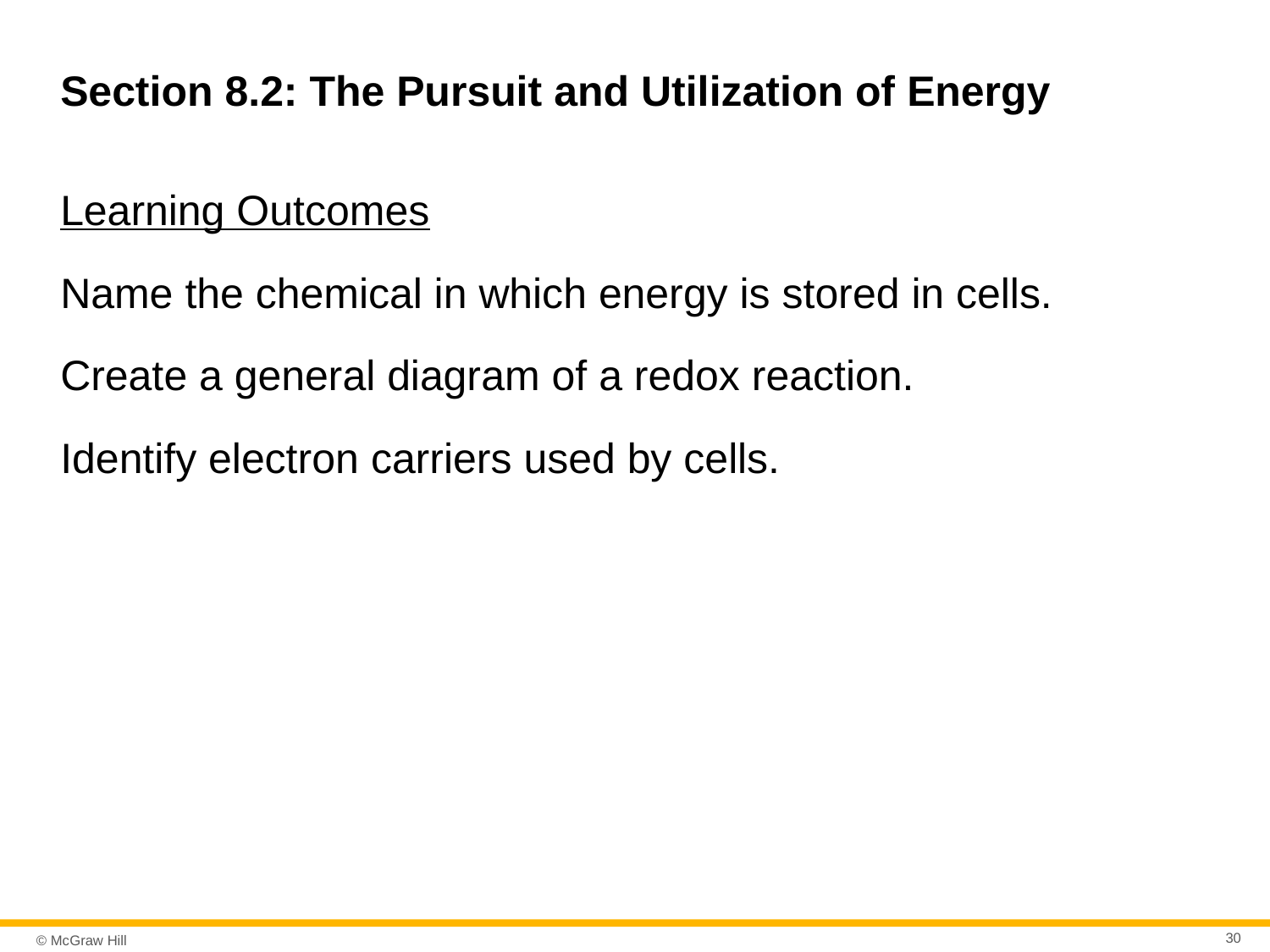

# Section 8.2: The Pursuit and Utilization of Energy
Learning Outcomes
Name the chemical in which energy is stored in cells.
Create a general diagram of a redox reaction.
Identify electron carriers used by cells.